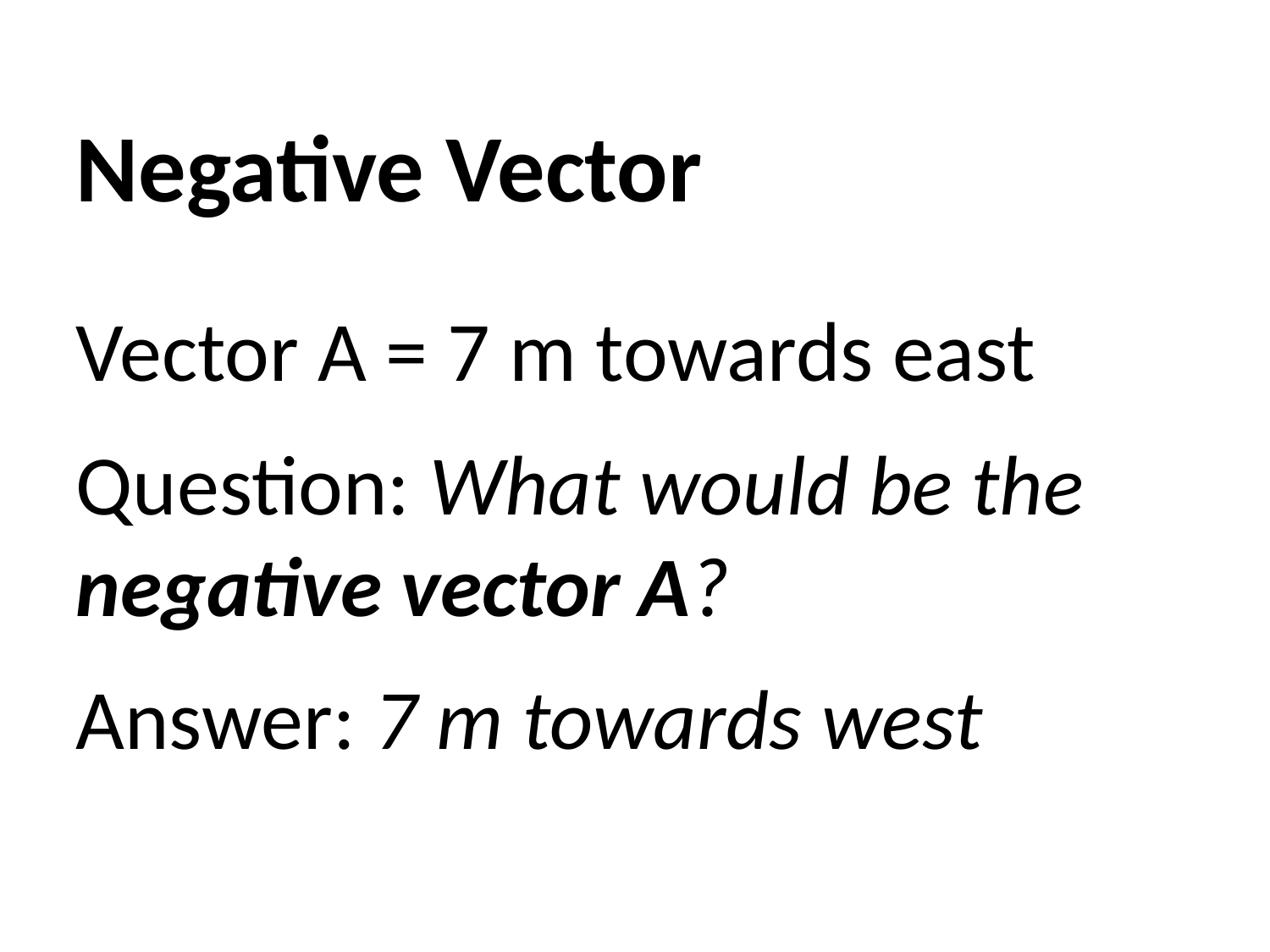

Negative Vector

Vector A = 7 m towards east
Question: What would be the negative vector A?
Answer: 7 m towards west